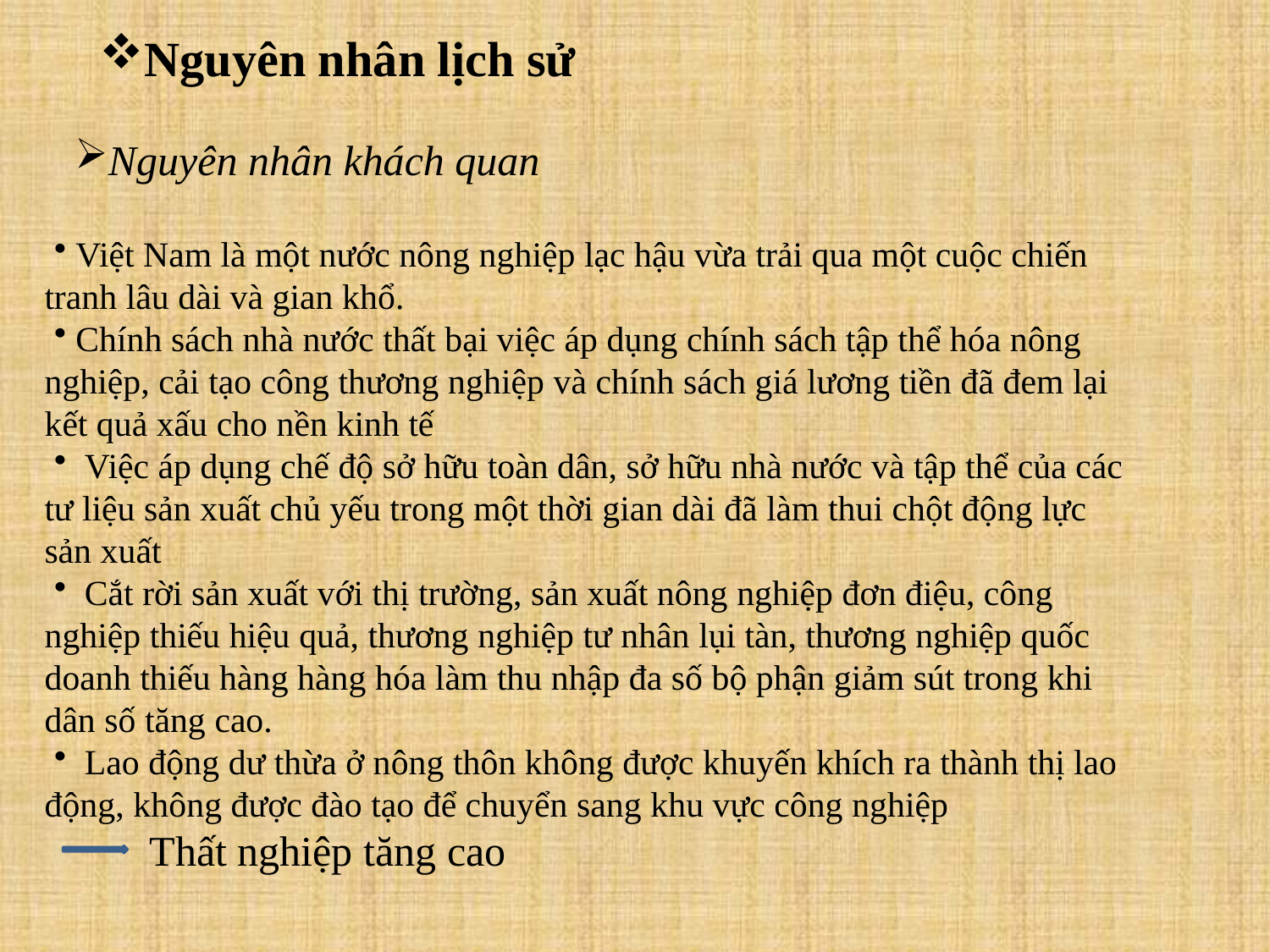

Nguyên nhân lịch sử
Nguyên nhân khách quan
 Việt Nam là một nước nông nghiệp lạc hậu vừa trải qua một cuộc chiến tranh lâu dài và gian khổ.
 Chính sách nhà nước thất bại việc áp dụng chính sách tập thể hóa nông nghiệp, cải tạo công thương nghiệp và chính sách giá lương tiền đã đem lại kết quả xấu cho nền kinh tế
  Việc áp dụng chế độ sở hữu toàn dân, sở hữu nhà nước và tập thể của các tư liệu sản xuất chủ yếu trong một thời gian dài đã làm thui chột động lực sản xuất
  Cắt rời sản xuất với thị trường, sản xuất nông nghiệp đơn điệu, công nghiệp thiếu hiệu quả, thương nghiệp tư nhân lụi tàn, thương nghiệp quốc doanh thiếu hàng hàng hóa làm thu nhập đa số bộ phận giảm sút trong khi dân số tăng cao.
  Lao động dư thừa ở nông thôn không được khuyến khích ra thành thị lao động, không được đào tạo để chuyển sang khu vực công nghiệp
         Thất nghiệp tăng cao